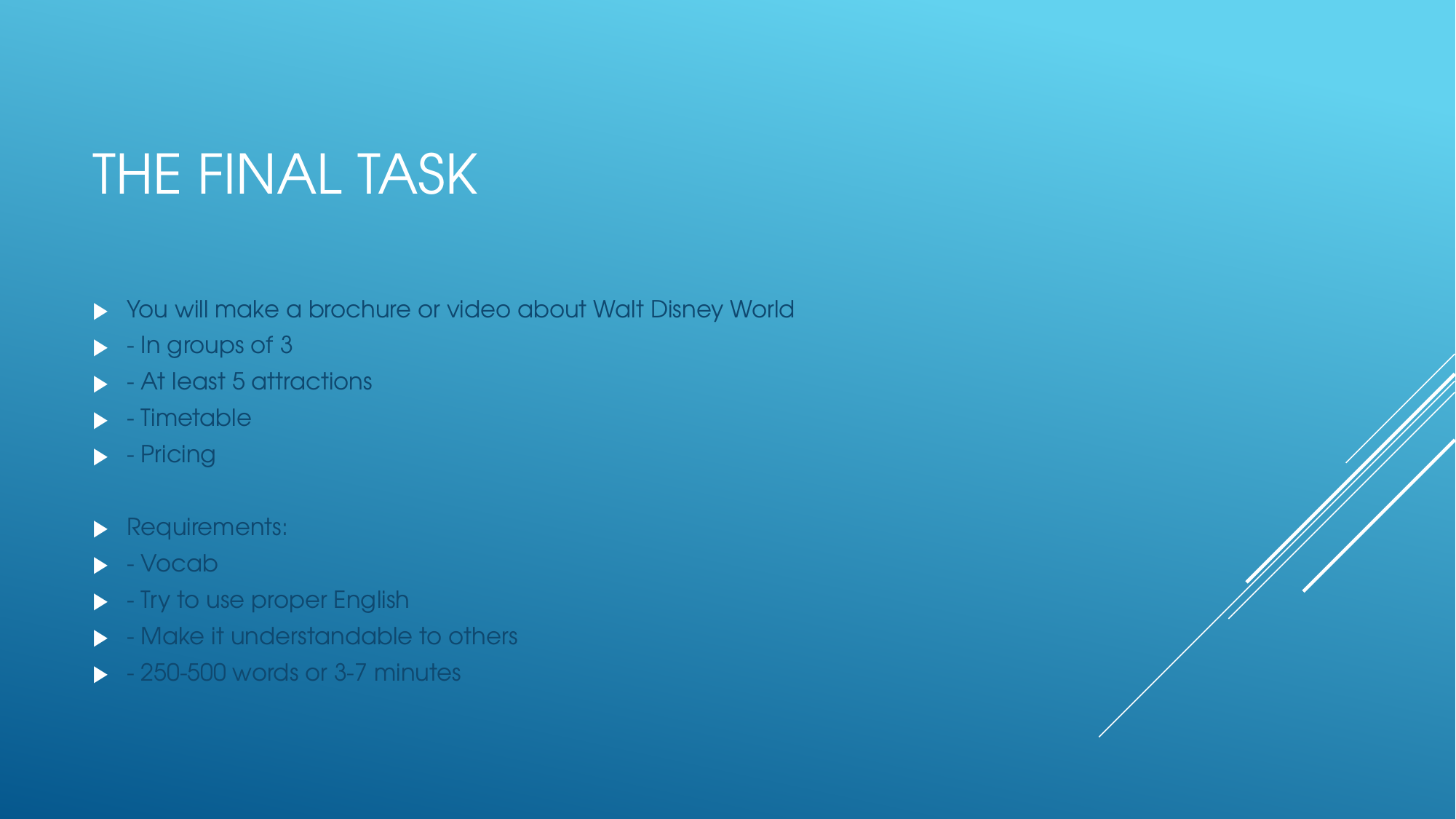

# THE FINAL TASK
You will make a brochure or video about Walt Disney World
- In groups of 3
- At least 5 attractions
- Timetable
- Pricing

Requirements:
- Vocab
- Try to use proper English
- Make it understandable to others
- 250-500 words or 3-7 minutes